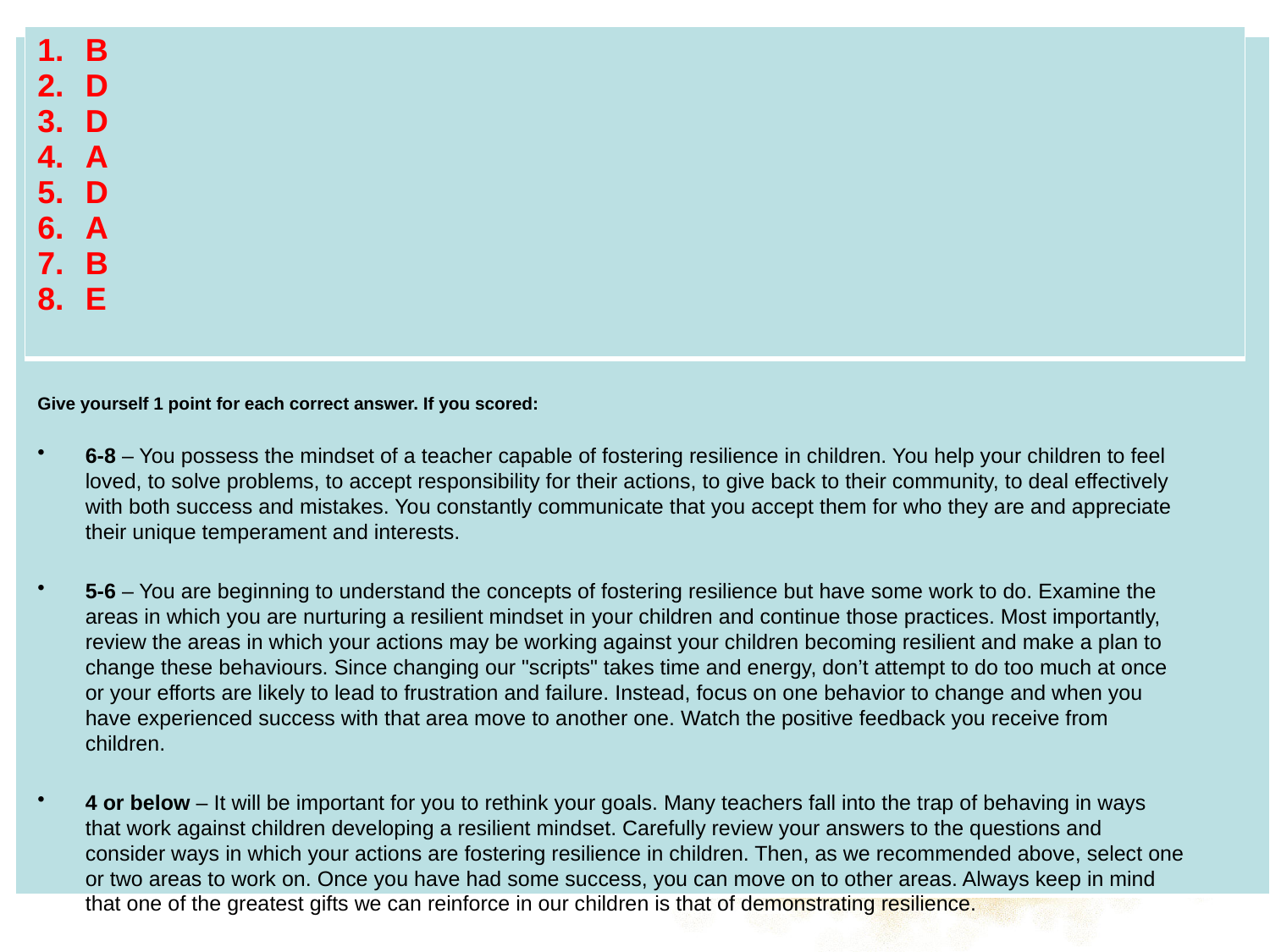

| B D D A D A B E |
| --- |
|  |
| --- |
Give yourself 1 point for each correct answer. If you scored:

6-8 – You possess the mindset of a teacher capable of fostering resilience in children. You help your children to feel loved, to solve problems, to accept responsibility for their actions, to give back to their community, to deal effectively with both success and mistakes. You constantly communicate that you accept them for who they are and appreciate their unique temperament and interests.

5-6 – You are beginning to understand the concepts of fostering resilience but have some work to do. Examine the areas in which you are nurturing a resilient mindset in your children and continue those practices. Most importantly, review the areas in which your actions may be working against your children becoming resilient and make a plan to change these behaviours. Since changing our "scripts" takes time and energy, don’t attempt to do too much at once or your efforts are likely to lead to frustration and failure. Instead, focus on one behavior to change and when you have experienced success with that area move to another one. Watch the positive feedback you receive from  children.

4 or below – It will be important for you to rethink your goals. Many teachers fall into the trap of behaving in ways that work against children developing a resilient mindset. Carefully review your answers to the questions and consider ways in which your actions are fostering resilience in children. Then, as we recommended above, select one or two areas to work on. Once you have had some success, you can move on to other areas. Always keep in mind that one of the greatest gifts we can reinforce in our children is that of demonstrating resilience.